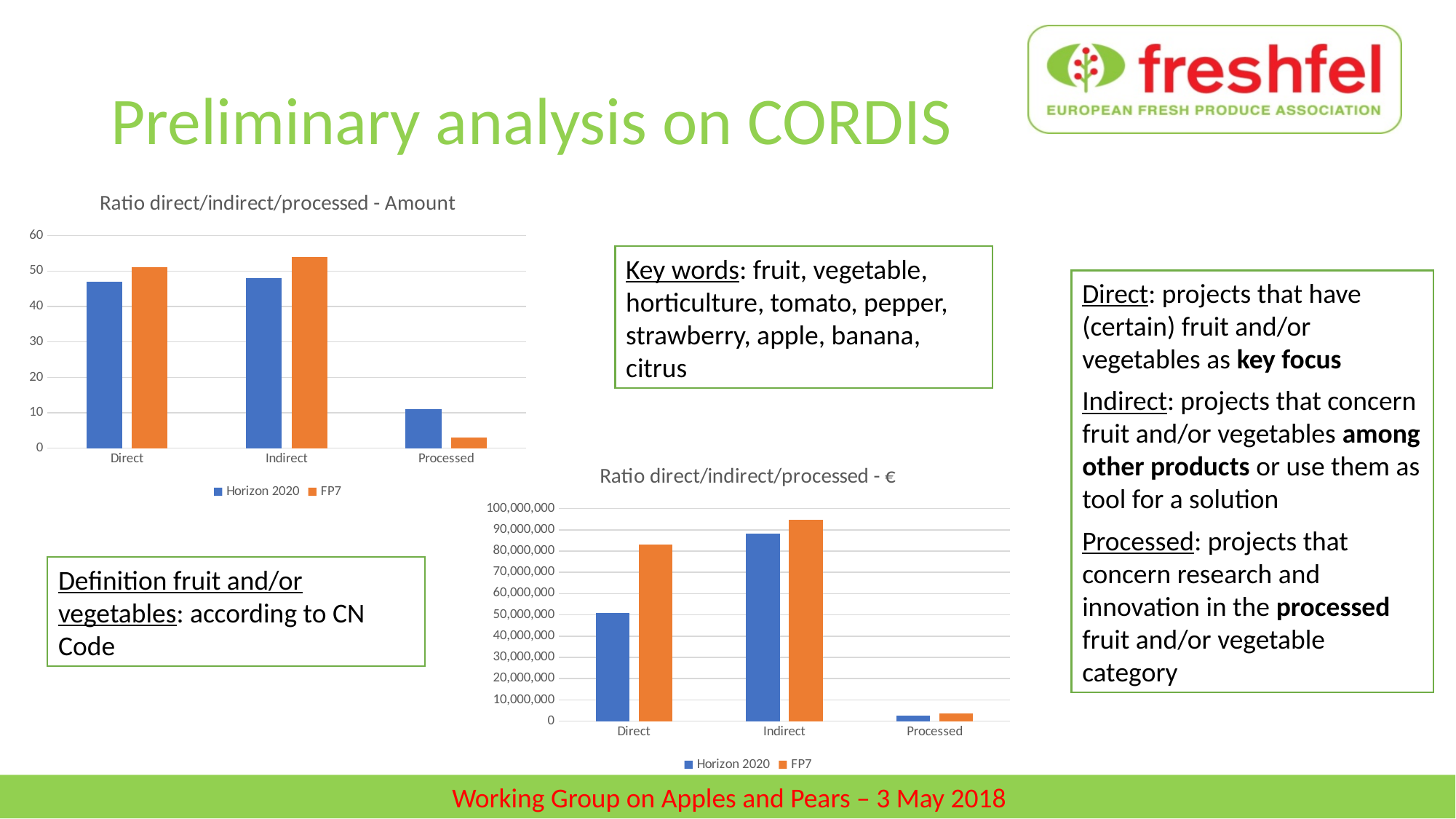

# Preliminary analysis on CORDIS

### Chart: Ratio direct/indirect/processed - Amount

| Category | Horizon 2020 | FP7 |
|---|---|---|
| Direct | 47.0 | 51.0 |
| Indirect | 48.0 | 54.0 |
| Processed | 11.0 | 3.0 |
Key words: fruit, vegetable, horticulture, tomato, pepper, strawberry, apple, banana, citrus
Direct: projects that have (certain) fruit and/or vegetables as key focus
Indirect: projects that concern fruit and/or vegetables among other products or use them as tool for a solution
Processed: projects that concern research and innovation in the processed fruit and/or vegetable category

### Chart: Ratio direct/indirect/processed - €

| Category | Horizon 2020 | FP7 |
|---|---|---|
| Direct | 50906000.0 | 83065000.0 |
| Indirect | 88145000.0 | 94855000.0 |
| Processed | 2753000.0 | 3723000.0 |
Definition fruit and/or vegetables: according to CN Code